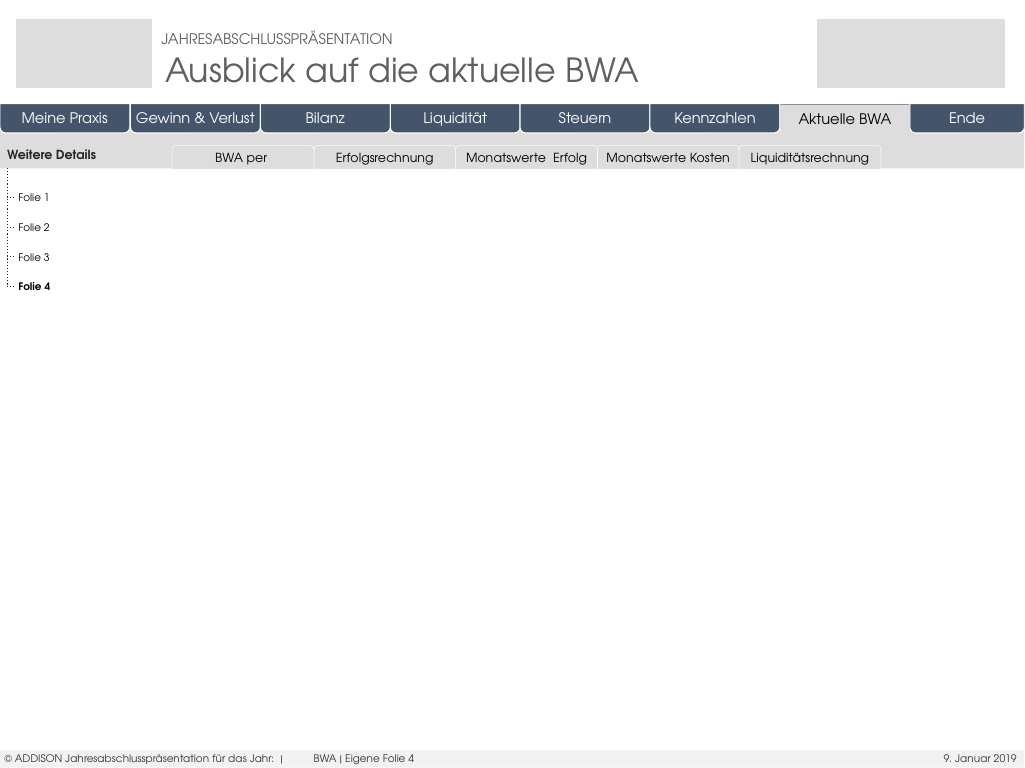

| Weitere Details |  |
| --- | --- |
|  |  |
|  |  |
|  |  |
|  |  |
|  |  |  |  |  |  |
| --- | --- | --- | --- | --- | --- |
BWA per
Erfolgsrechnung
Monatswerte  Erfolg
Monatswerte Kosten
Liquiditätsrechnung
Eigene Folien
Folie 1
Folie 2
Folie 3
Folie 4
# BWA | Eigene Folie 4
© ADDISON Jahresabschlusspräsentation für das Jahr:  |